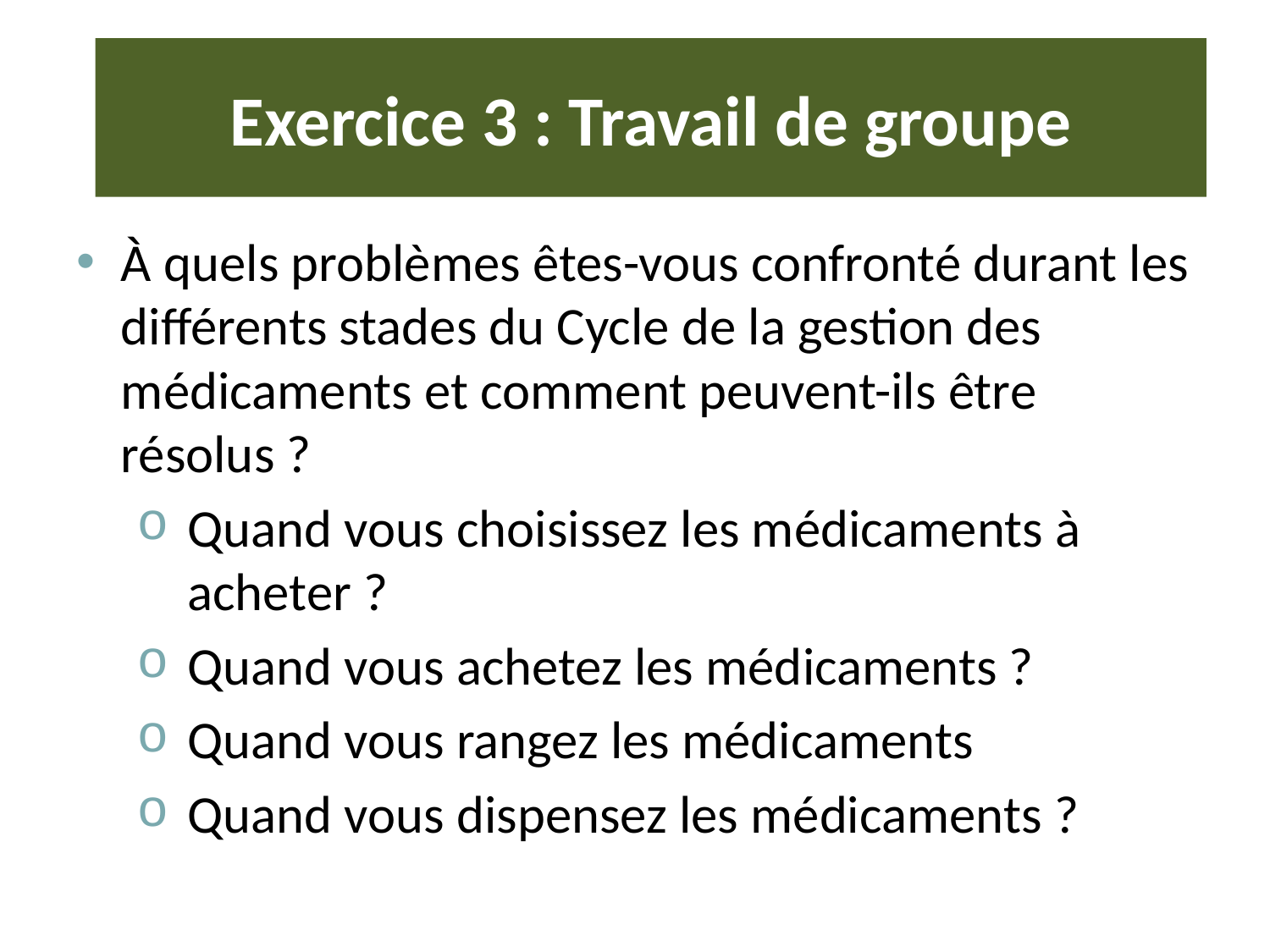

# Exercice 3 : Travail de groupe
À quels problèmes êtes-vous confronté durant les différents stades du Cycle de la gestion des médicaments et comment peuvent-ils être résolus ?
Quand vous choisissez les médicaments à acheter ?
Quand vous achetez les médicaments ?
Quand vous rangez les médicaments
Quand vous dispensez les médicaments ?